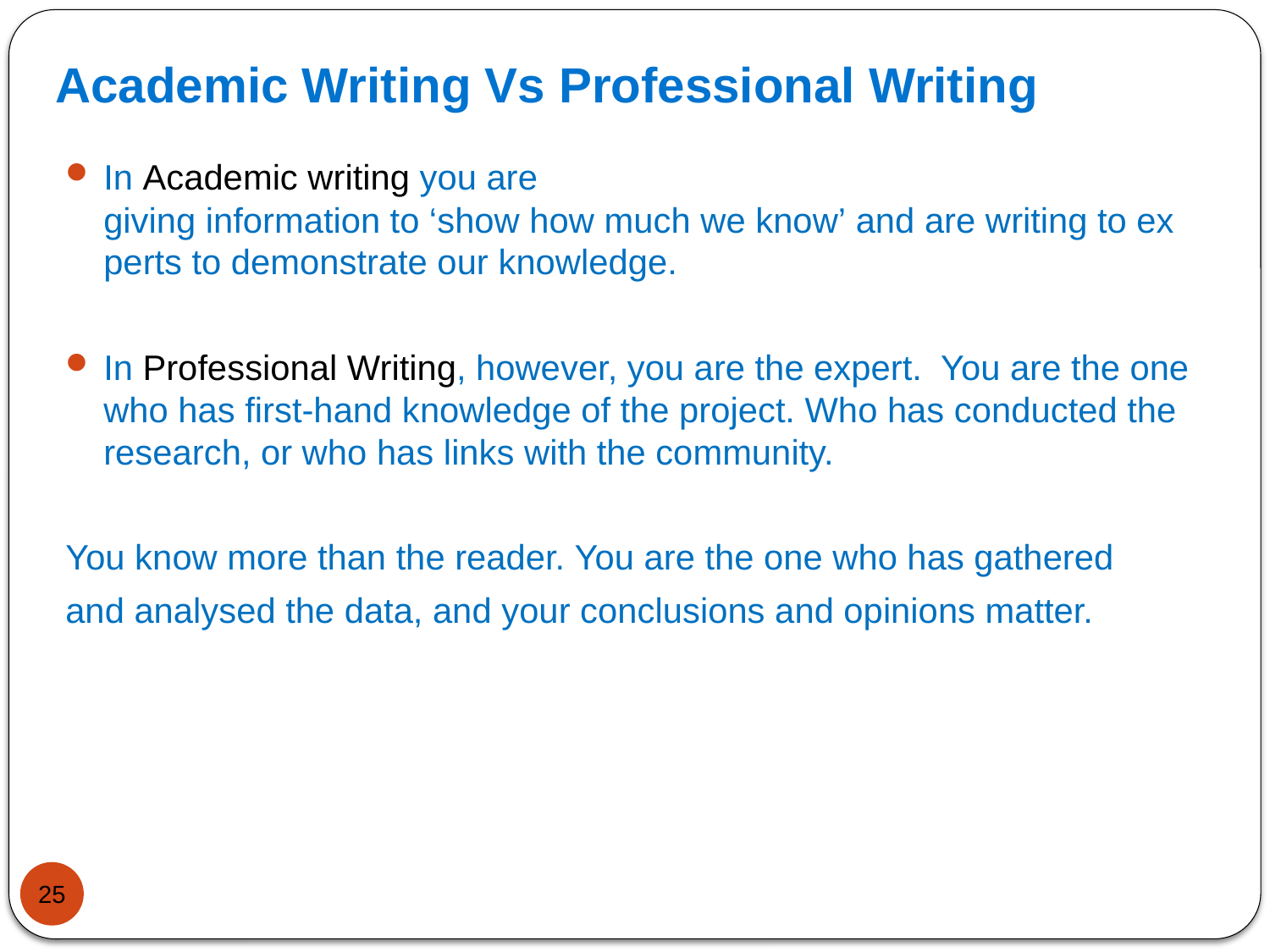

Academic Writing Vs Professional Writing
In Academic writing you are giving information to ‘show how much we know’ and are writing to experts to demonstrate our knowledge.

In Professional Writing, however, you are the expert.  You are the one who has first-hand knowledge of the project. Who has conducted the research, or who has links with the community.

You know more than the reader. You are the one who has gathered
and analysed the data, and your conclusions and opinions matter.

25